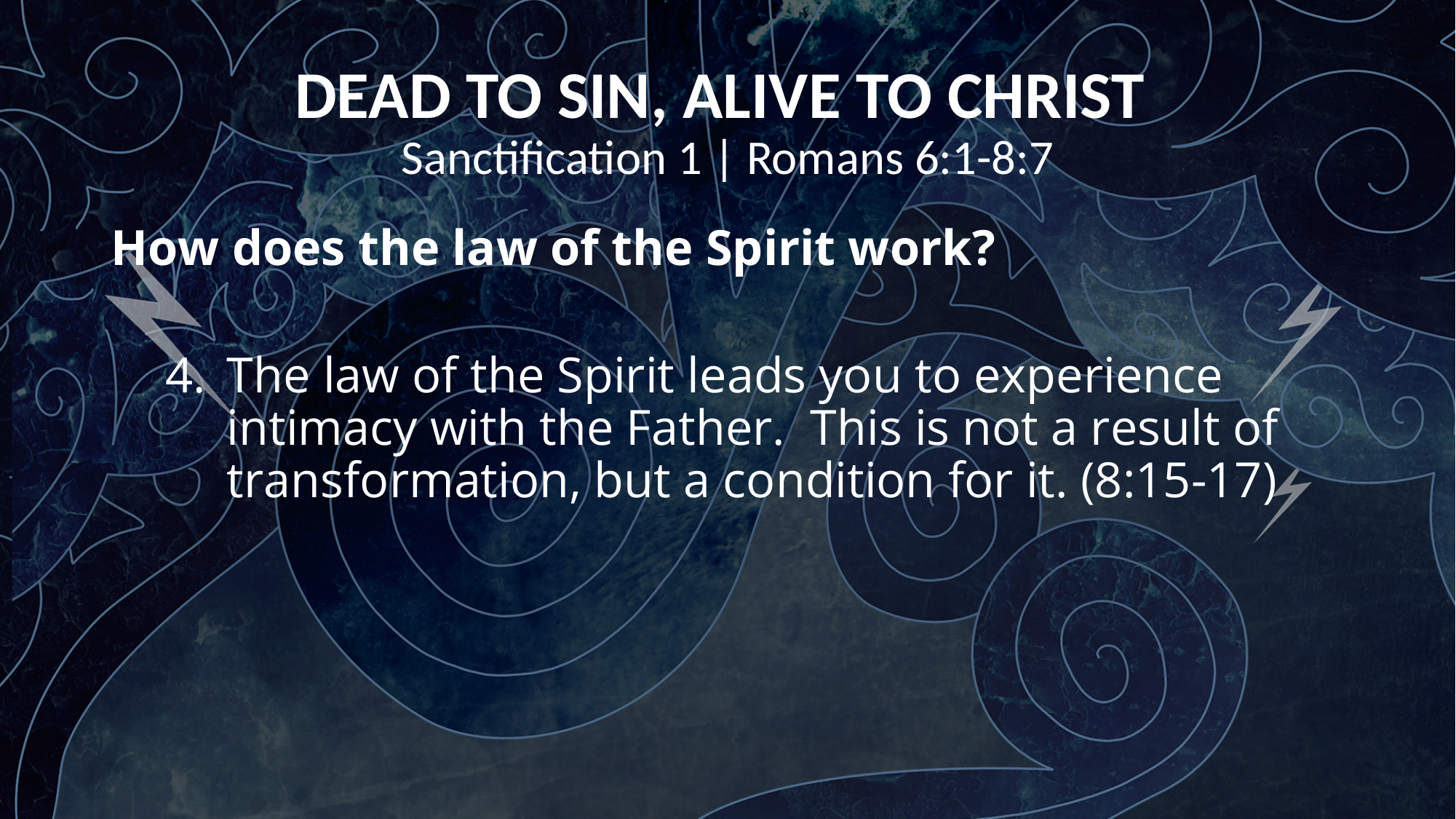

DEAD TO SIN, ALIVE TO CHRIST
Sanctification 1 | Romans 6:1-8:7
How does the law of the Spirit work?

The law of the Spirit leads you to experience intimacy with the Father.  This is not a result of transformation, but a condition for it. (8:15-17)